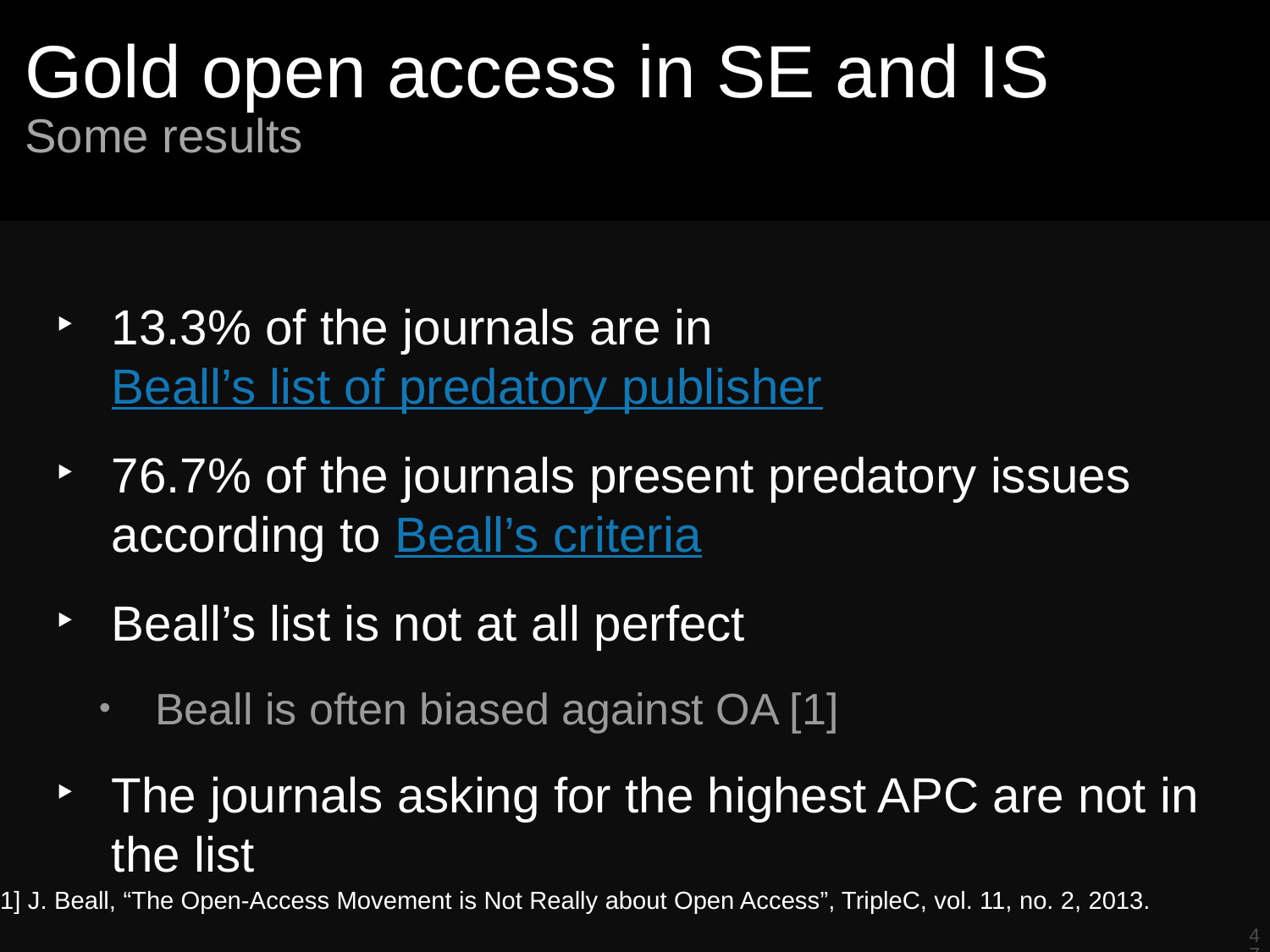

# Gold open access in SE and IS
Some results
13.3% of the journals are in Beall’s list of predatory publisher
76.7% of the journals present predatory issues according to Beall’s criteria
Beall’s list is not at all perfect
Beall is often biased against OA [1]
The journals asking for the highest APC are not in the list
[1] J. Beall, “The Open-Access Movement is Not Really about Open Access”, TripleC, vol. 11, no. 2, 2013.
47